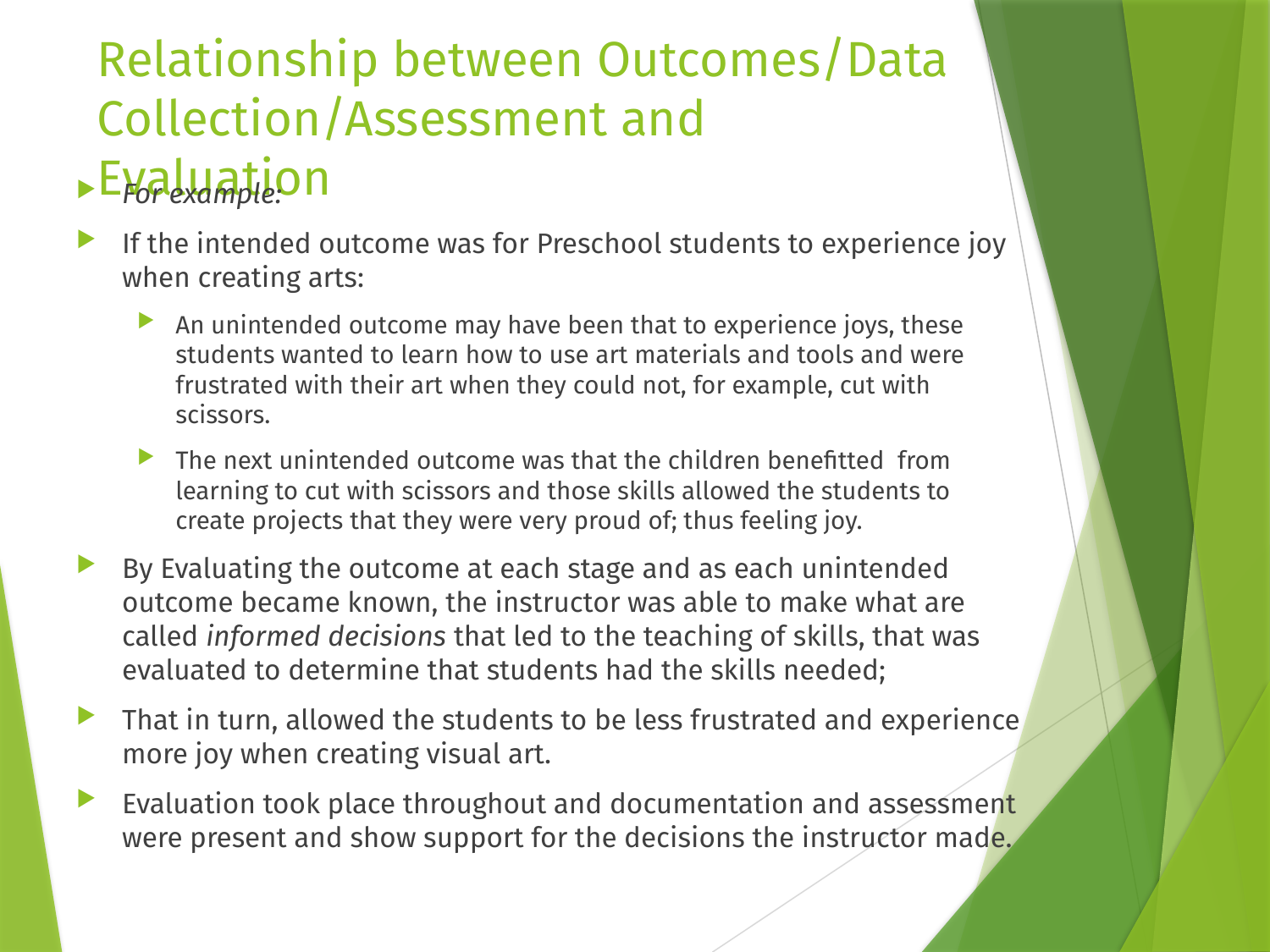

# Relationship between Outcomes/Data Collection/Assessment and Evaluation
For example:
If the intended outcome was for Preschool students to experience joy when creating arts:
An unintended outcome may have been that to experience joys, these students wanted to learn how to use art materials and tools and were frustrated with their art when they could not, for example, cut with scissors.
The next unintended outcome was that the children benefitted  from learning to cut with scissors and those skills allowed the students to create projects that they were very proud of; thus feeling joy.
By Evaluating the outcome at each stage and as each unintended outcome became known, the instructor was able to make what are called informed decisions that led to the teaching of skills, that was evaluated to determine that students had the skills needed;
That in turn, allowed the students to be less frustrated and experience more joy when creating visual art.
Evaluation took place throughout and documentation and assessment were present and show support for the decisions the instructor made.